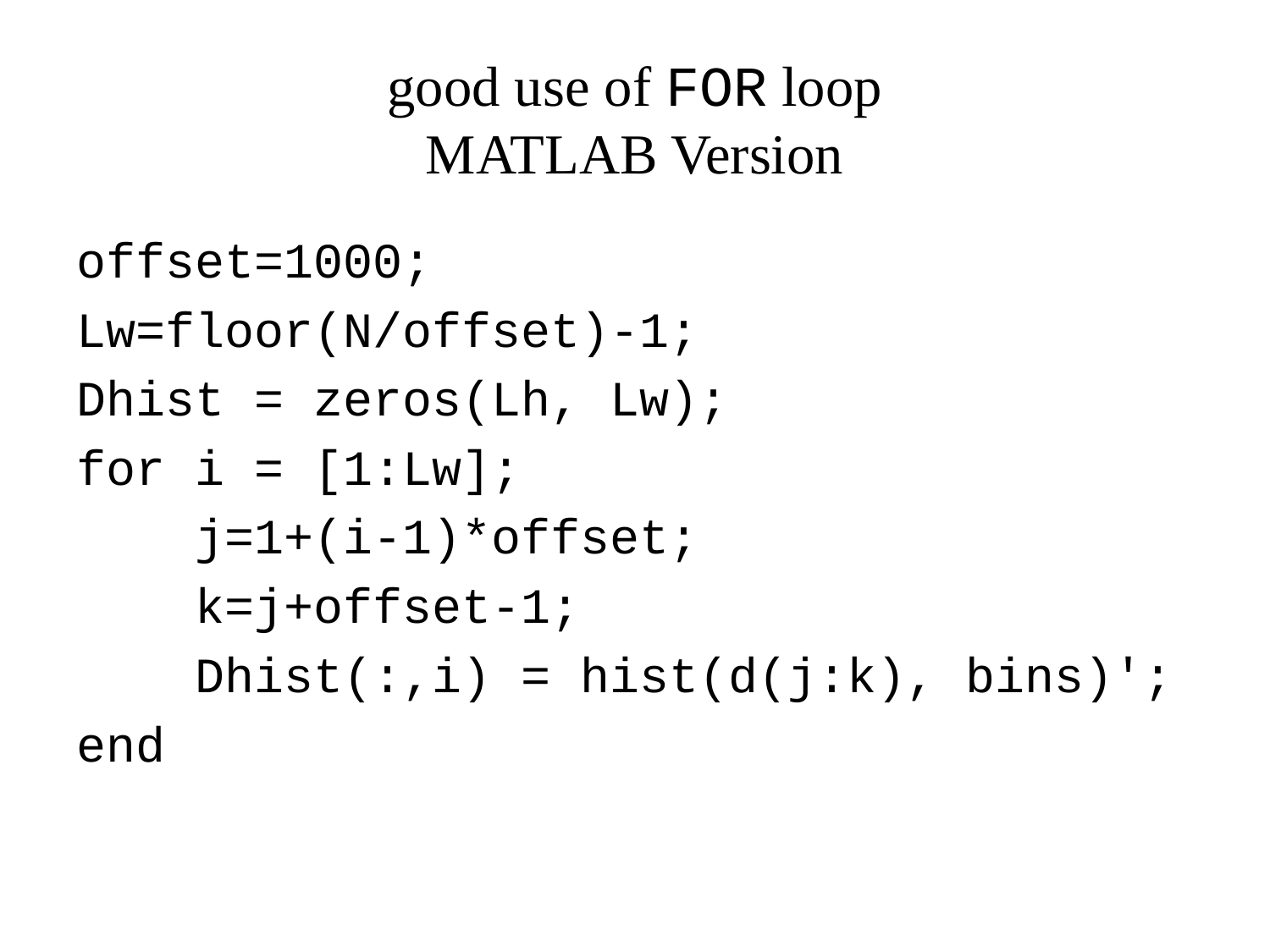

# good use of FOR loop MATLAB Version
offset=1000;
Lw=floor(N/offset)-1;
Dhist = zeros(Lh, Lw);
for i = [1:Lw];
    j=1+(i-1)*offset;
    k=j+offset-1;
    Dhist(:,i) = hist(d(j:k), bins)';
end